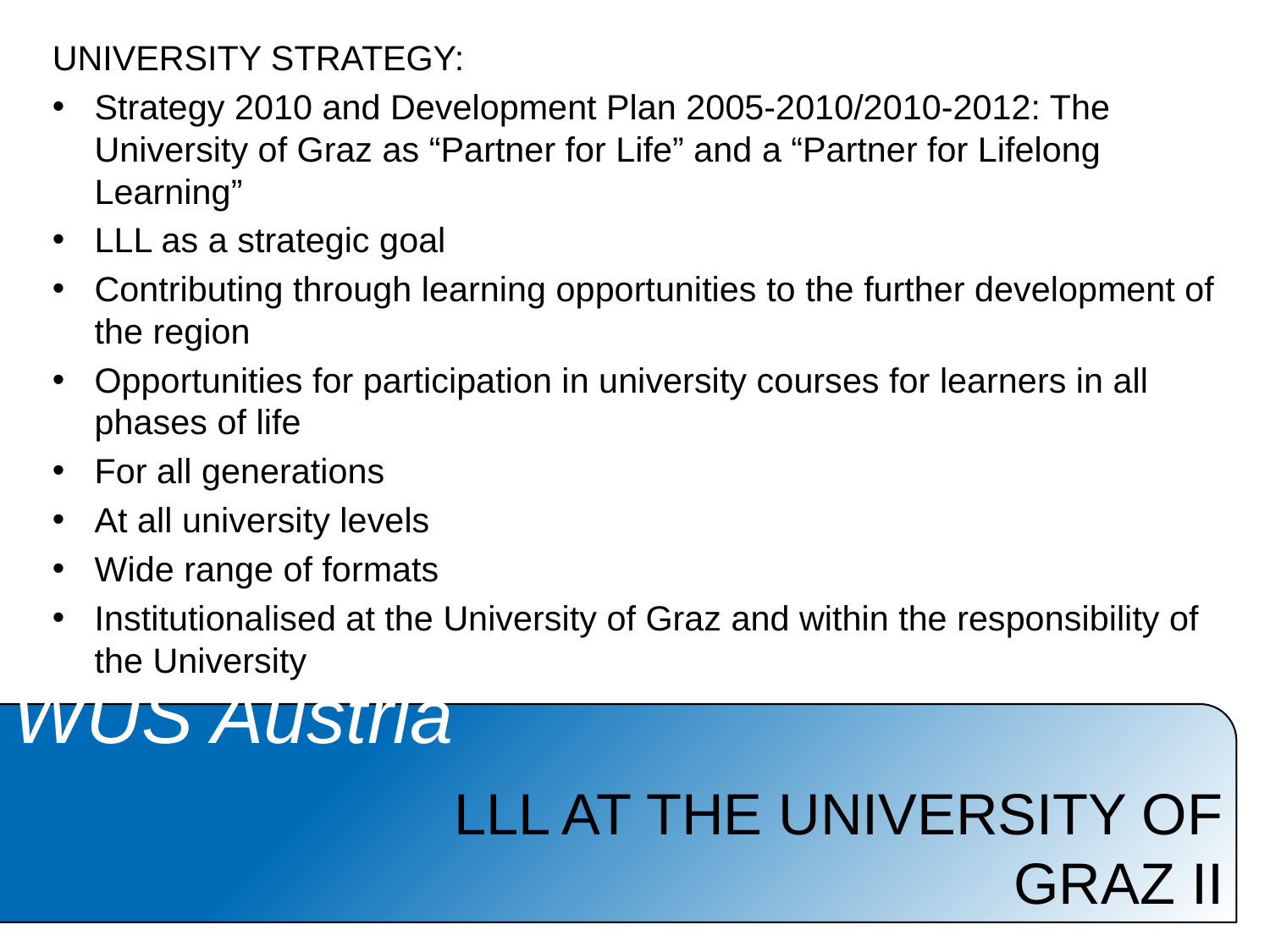

UNIVERSITY STRATEGY:
Strategy 2010 and Development Plan 2005-2010/2010-2012: The University of Graz as “Partner for Life” and a “Partner for Lifelong Learning”
LLL as a strategic goal
Contributing through learning opportunities to the further development of the region
Opportunities for participation in university courses for learners in all phases of life
For all generations
At all university levels
Wide range of formats
Institutionalised at the University of Graz and within the responsibility of the University

# LLL AT THE UNIVERSITY OF GRAZ II